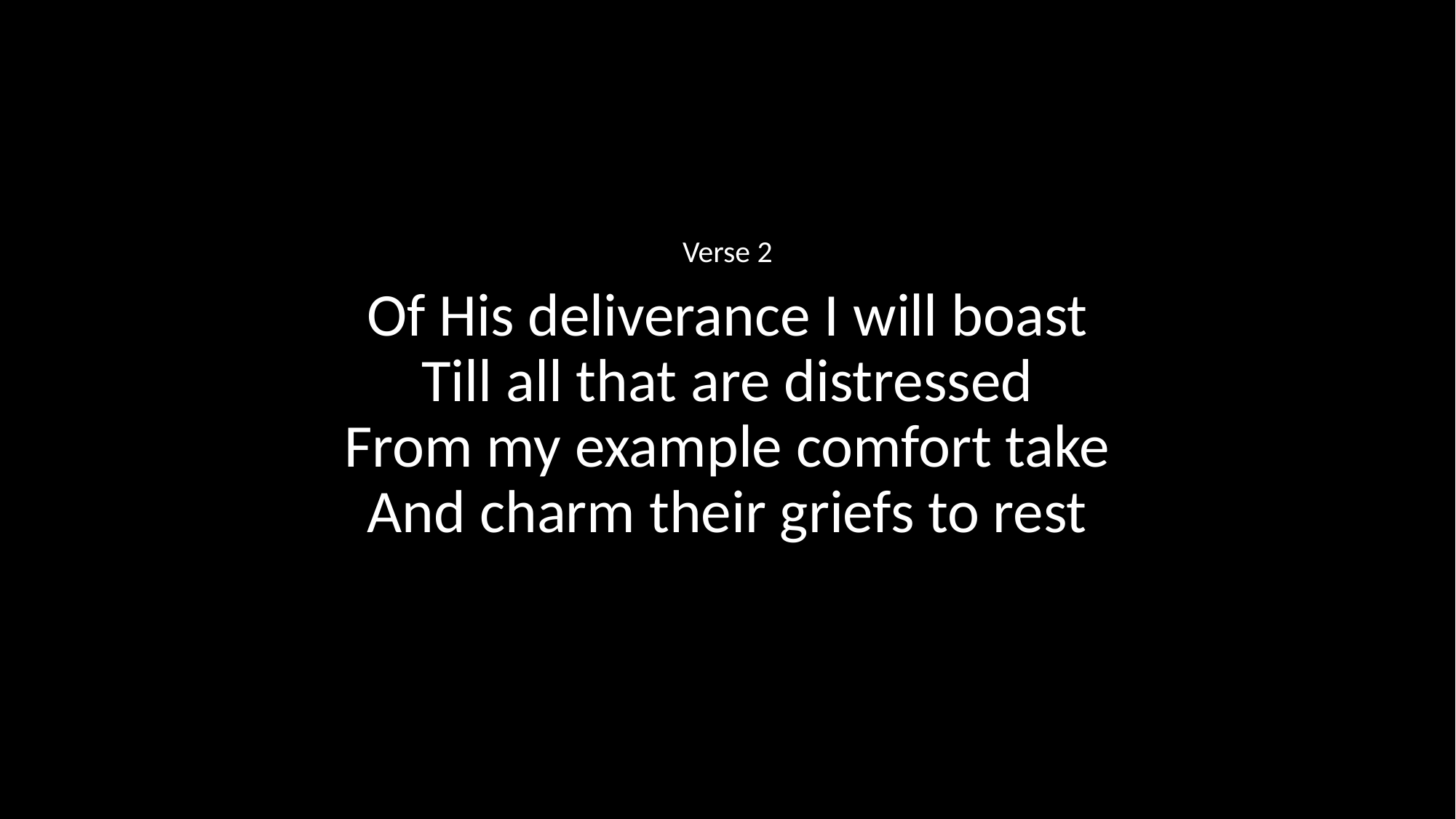

Verse 2
Of His deliverance I will boast
Till all that are distressed
From my example comfort take
And charm their griefs to rest